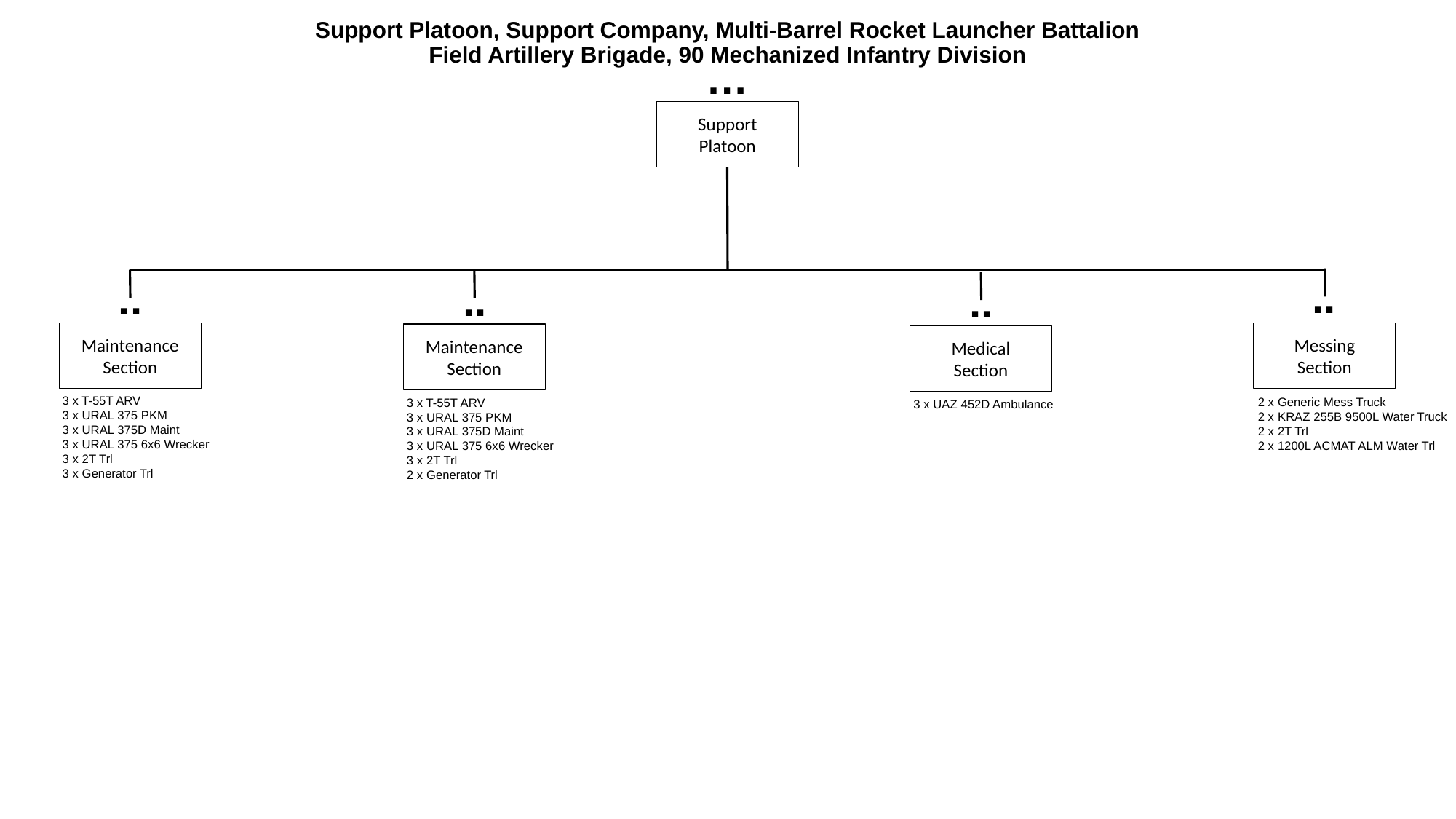

# Support Platoon, Support Company, Multi-Barrel Rocket Launcher Battalion Field Artillery Brigade, 90 Mechanized Infantry Division
…
Support
Platoon
..
..
..
..
Maintenance Section
Messing
Section
Maintenance
Section
Medical
Section
3 x T-55T ARV
3 x URAL 375 PKM
3 x URAL 375D Maint
3 x URAL 375 6x6 Wrecker
3 x 2T Trl
3 x Generator Trl
2 x Generic Mess Truck
2 x KRAZ 255B 9500L Water Truck
2 x 2T Trl
2 x 1200L ACMAT ALM Water Trl
3 x T-55T ARV
3 x URAL 375 PKM
3 x URAL 375D Maint
3 x URAL 375 6x6 Wrecker
3 x 2T Trl
2 x Generator Trl
3 x UAZ 452D Ambulance